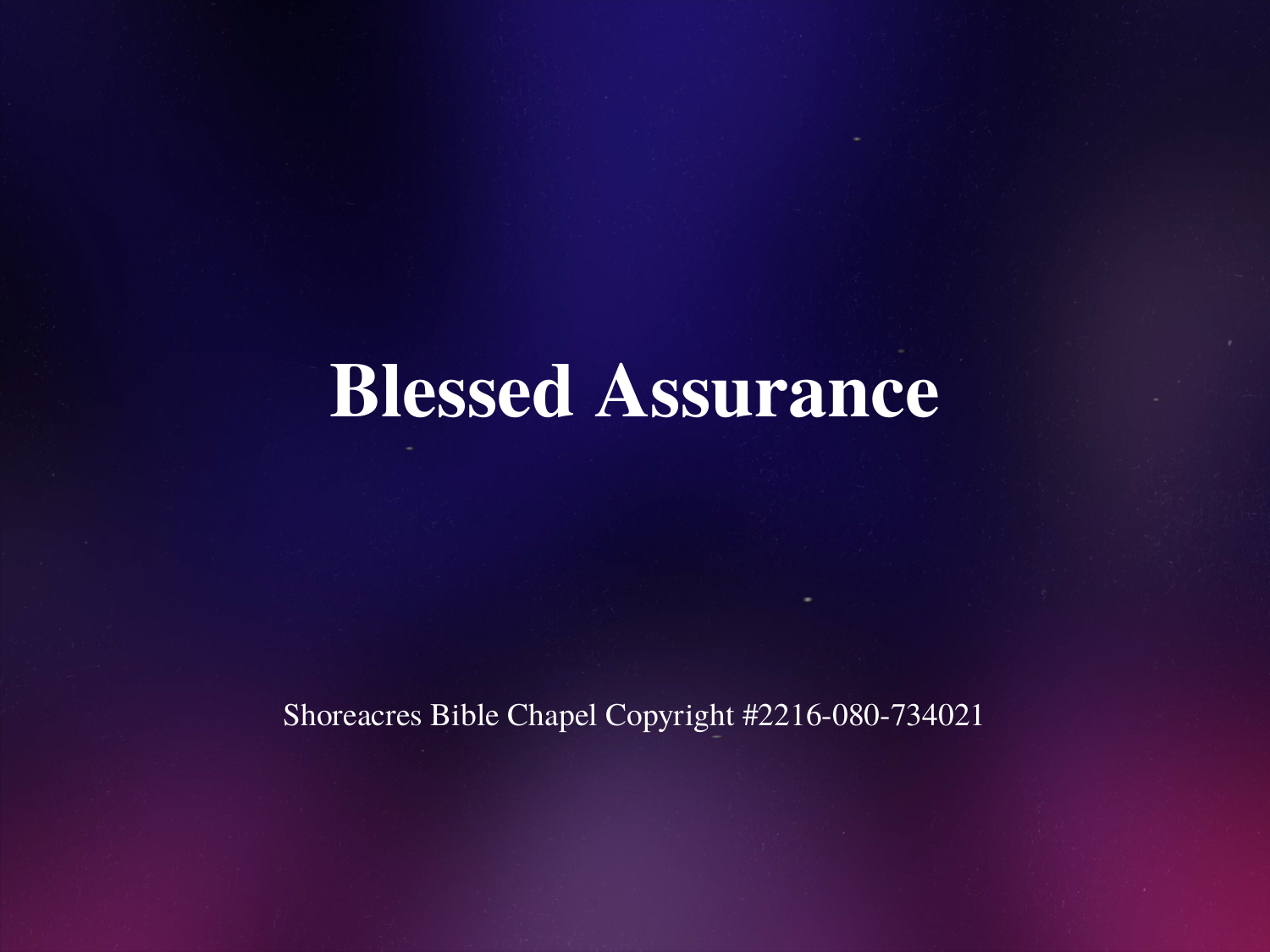

# Blessed Assurance
Shoreacres Bible Chapel Copyright #2216-080-734021